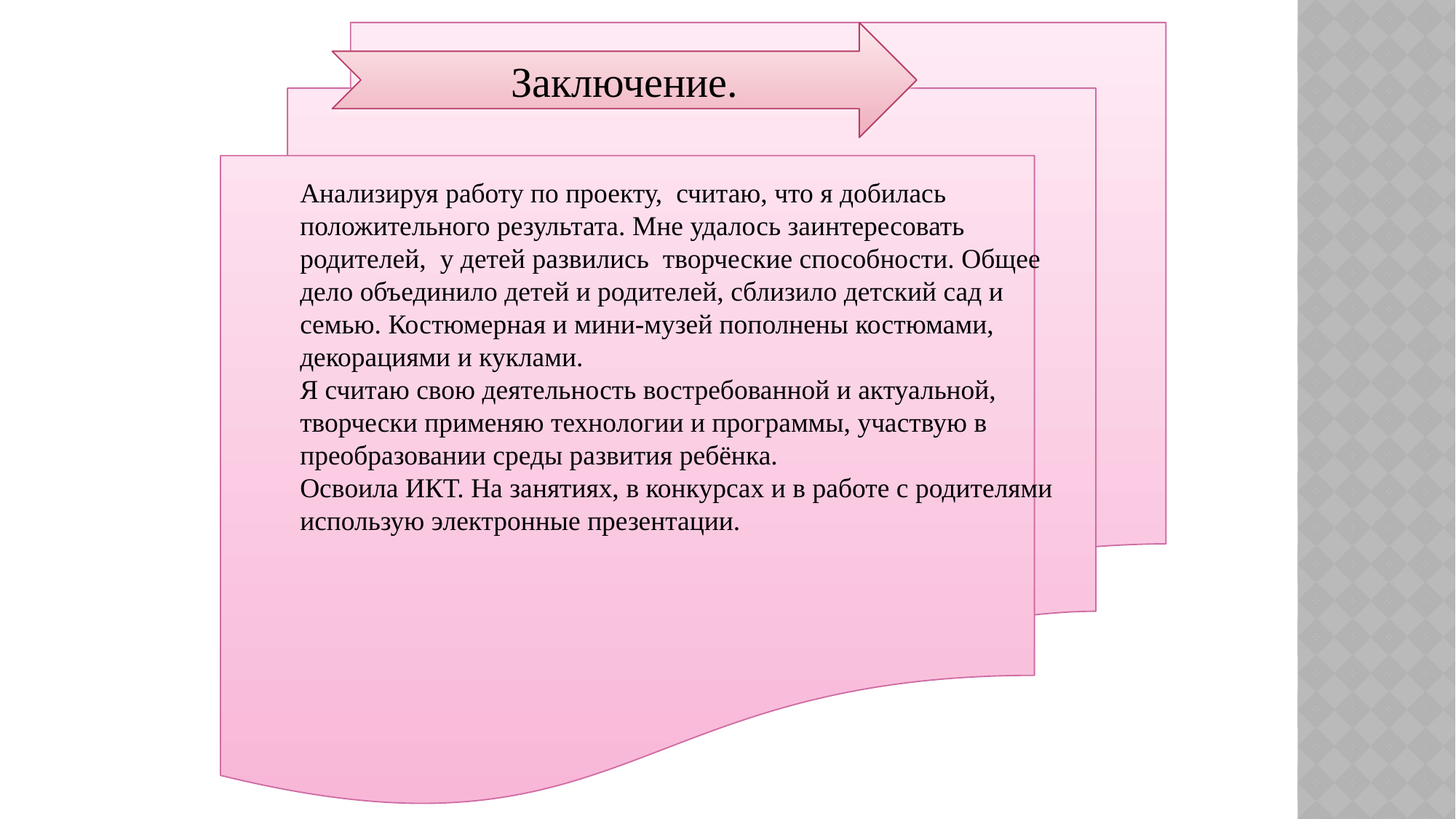

Заключение.

Анализируя работу по проекту,  считаю, что я добилась положительного результата. Мне удалось заинтересовать родителей,  у детей развились  творческие способности. Общее дело объединило детей и родителей, сблизило детский сад и семью. Костюмерная и мини-музей пополнены костюмами, декорациями и куклами.
Я считаю свою деятельность востребованной и актуальной, творчески применяю технологии и программы, участвую в преобразовании среды развития ребёнка.
Освоила ИКТ. На занятиях, в конкурсах и в работе с родителями использую электронные презентации.